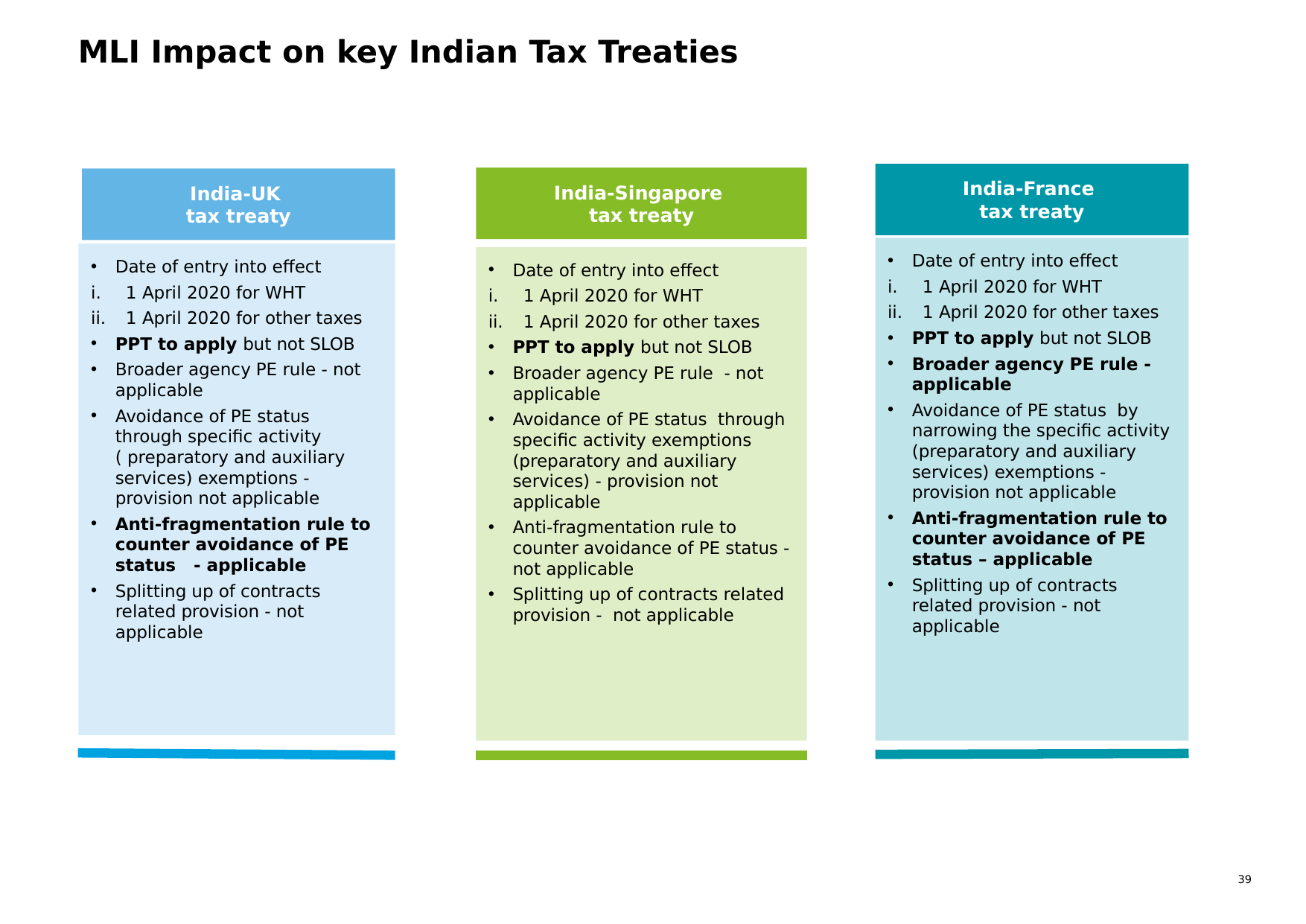

# MLI Impact on key Indian Tax Treaties
India-France
tax treaty
India-Singapore
tax treaty
India-UK
tax treaty
Date of entry into effect
1 April 2020 for WHT
1 April 2020 for other taxes
PPT to apply but not SLOB
Broader agency PE rule -   applicable
Avoidance of PE status  by narrowing the specific activity (preparatory and auxiliary services) exemptions - provision not applicable
Anti-fragmentation rule to counter avoidance of PE status – applicable
Splitting up of contracts related provision - not applicable
Date of entry into effect
1 April 2020 for WHT
1 April 2020 for other taxes
PPT to apply but not SLOB
Broader agency PE rule - not applicable
Avoidance of PE status  through specific activity ( preparatory and auxiliary services) exemptions - provision not applicable
Anti-fragmentation rule to counter avoidance of PE status   - applicable
Splitting up of contracts related provision - not applicable
Date of entry into effect
1 April 2020 for WHT
1 April 2020 for other taxes
PPT to apply but not SLOB
Broader agency PE rule  - not applicable
Avoidance of PE status  through specific activity exemptions (preparatory and auxiliary services) - provision not applicable
Anti-fragmentation rule to counter avoidance of PE status - not applicable
Splitting up of contracts related provision -  not applicable